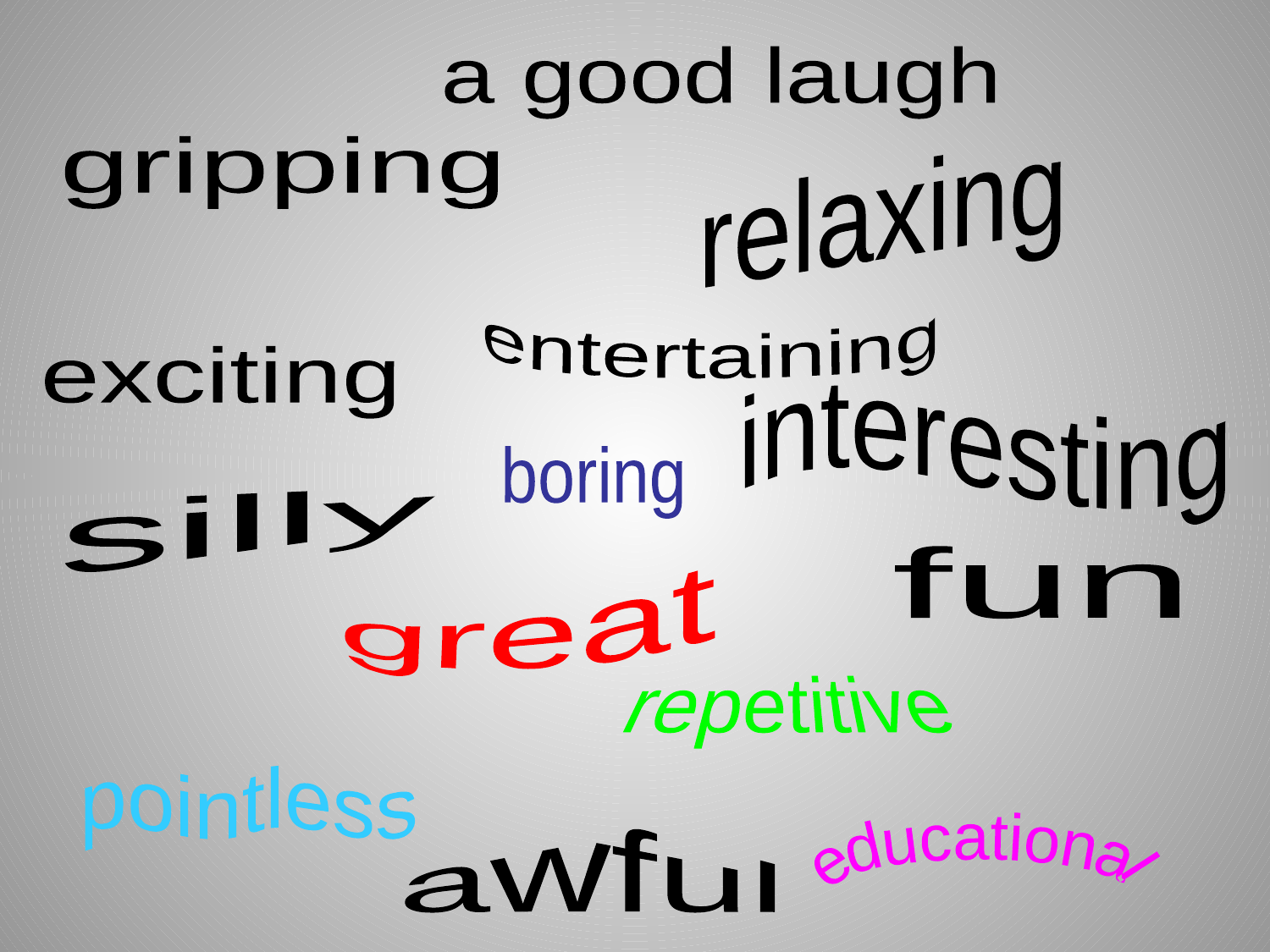

a good laugh
gripping
relaxing
entertaining
exciting
interesting
boring
silly
fun
great
repetitive
pointless
awful
educational